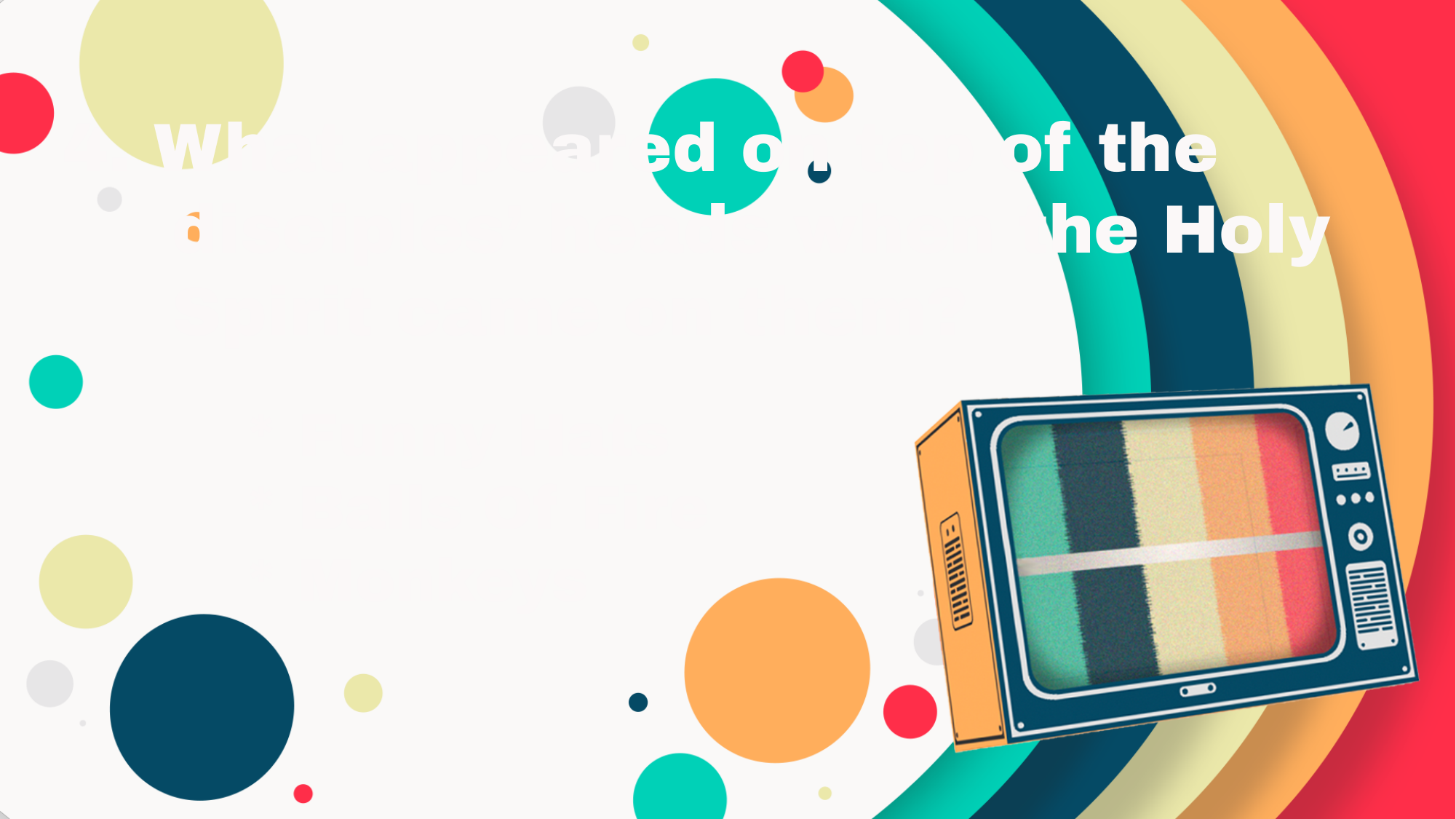

4. What appeared on top of the
	disciples’ heads when the Holy
	Spirit came on them?
* Funny Hats
* Balls Of Fire
* Monkeys